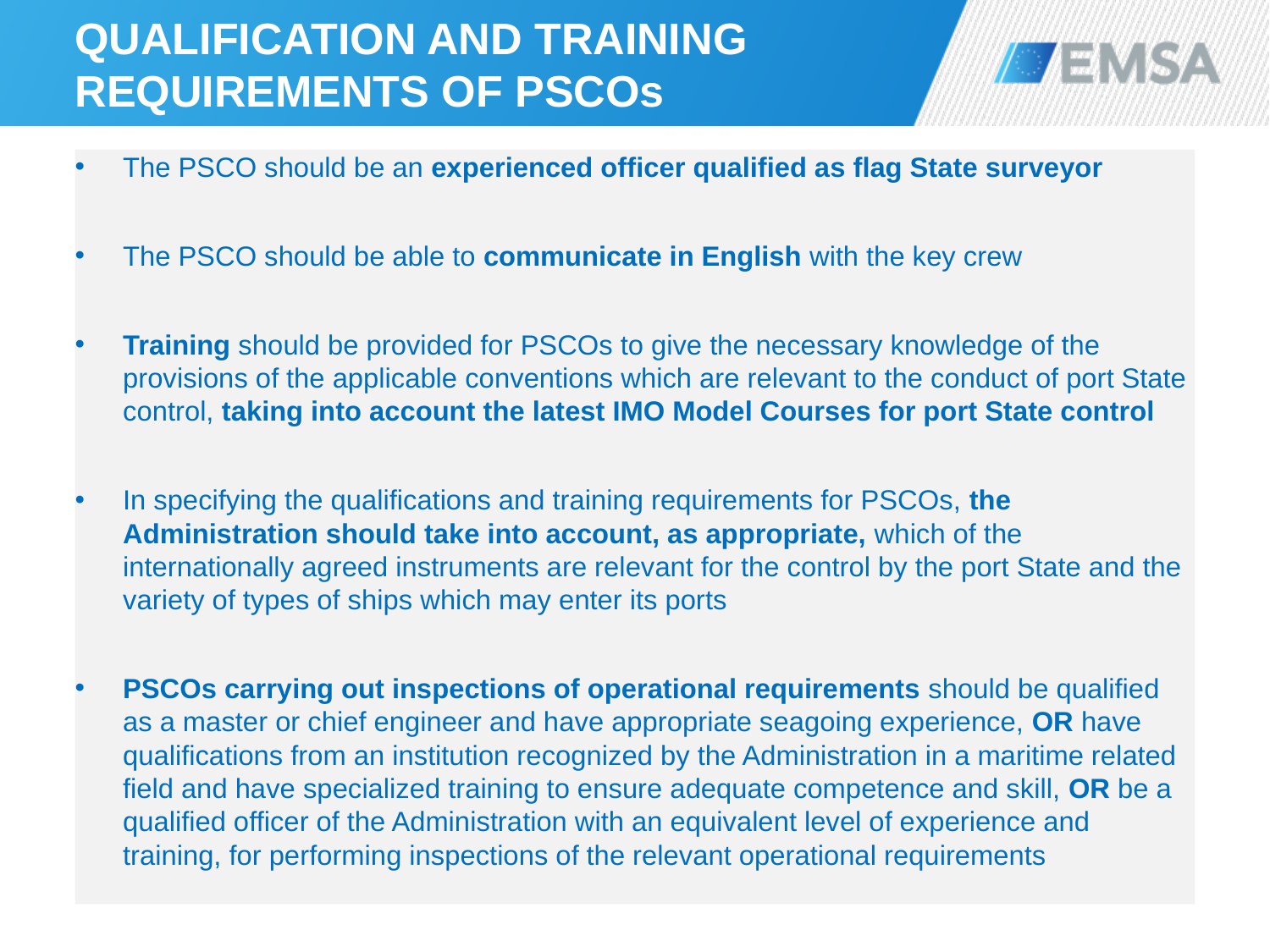

# QUALIFICATION AND TRAINING REQUIREMENTS OF PSCOs
The PSCO should be an experienced officer qualified as flag State surveyor

The PSCO should be able to communicate in English with the key crew

Training should be provided for PSCOs to give the necessary knowledge of the provisions of the applicable conventions which are relevant to the conduct of port State control, taking into account the latest IMO Model Courses for port State control

In specifying the qualifications and training requirements for PSCOs, the Administration should take into account, as appropriate, which of the internationally agreed instruments are relevant for the control by the port State and the variety of types of ships which may enter its ports

PSCOs carrying out inspections of operational requirements should be qualified as a master or chief engineer and have appropriate seagoing experience, OR have qualifications from an institution recognized by the Administration in a maritime related field and have specialized training to ensure adequate competence and skill, OR be a qualified officer of the Administration with an equivalent level of experience and training, for performing inspections of the relevant operational requirements